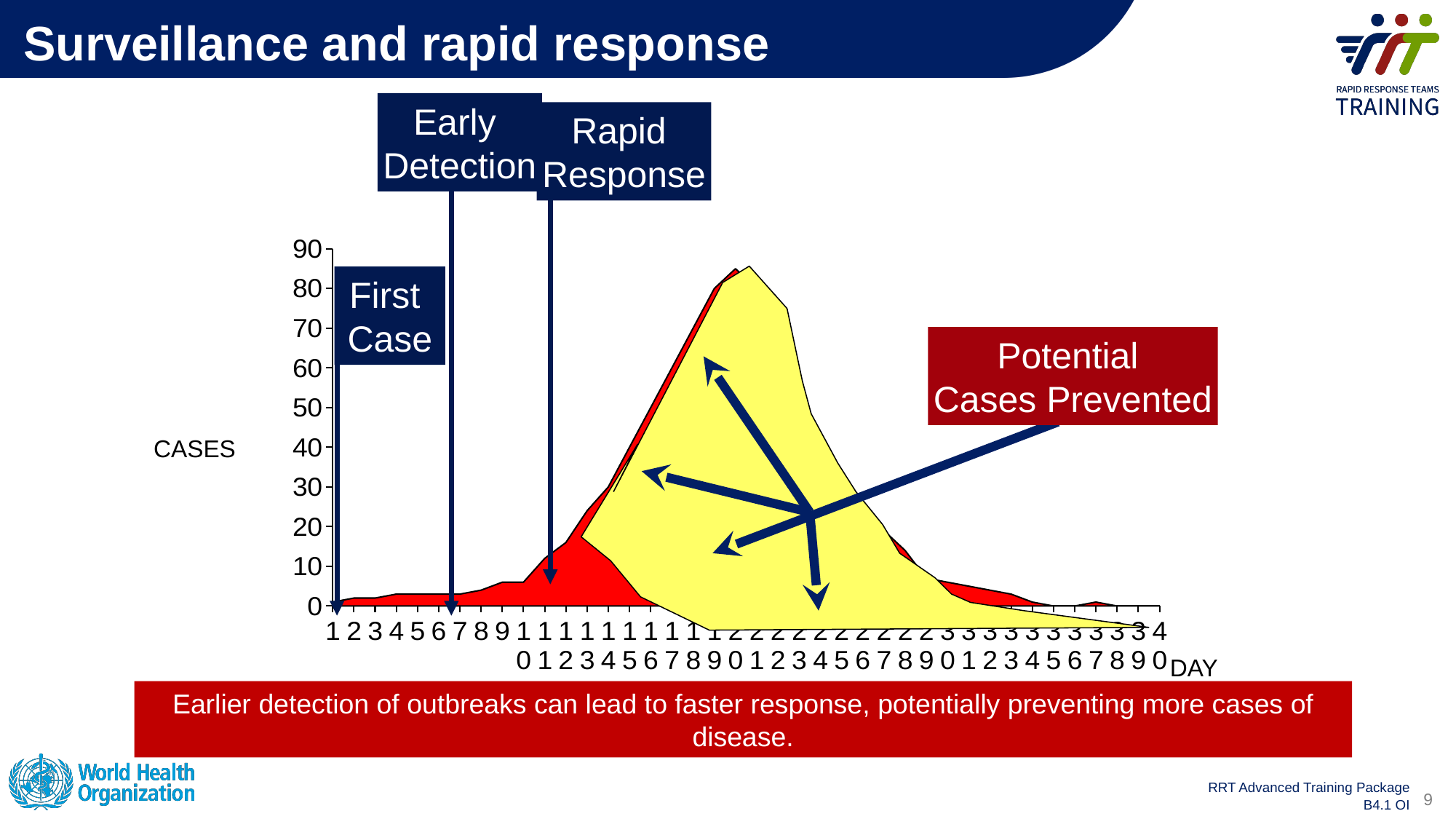

Surveillance and rapid response
Early
Detection

Rapid
Response

### Chart

| Category | Area 1 |
|---|---|
| 1 | 1.0 |
| 2 | 2.0 |
| 3 | 2.0 |
| 4 | 3.0 |
| 5 | 3.0 |
| 6 | 3.0 |
| 7 | 3.0 |
| 8 | 4.0 |
| 9 | 6.0 |
| 10 | 6.0 |
| 11 | 12.0 |
| 12 | 16.0 |
| 13 | 24.0 |
| 14 | 30.0 |
| 15 | 40.0 |
| 16 | 50.0 |
| 17 | 60.0 |
| 18 | 70.0 |
| 19 | 80.0 |
| 20 | 85.0 |
| 21 | 80.0 |
| 22 | 75.0 |
| 23 | 50.0 |
| 24 | 40.0 |
| 25 | 30.0 |
| 26 | 25.0 |
| 27 | 19.0 |
| 28 | 14.0 |
| 29 | 7.0 |
| 30 | 6.0 |
| 31 | 5.0 |
| 32 | 4.0 |
| 33 | 3.0 |
| 34 | 1.0 |
| 35 | 0.0 |
| 36 | 0.0 |
| 37 | 1.0 |
| 38 | 0.0 |
| 39 | 0.0 |
| 40 | 0.0 |
First
Case

Potential
Cases Prevented

CASES
DAY
Earlier detection of outbreaks can lead to faster response, potentially preventing more cases of disease.